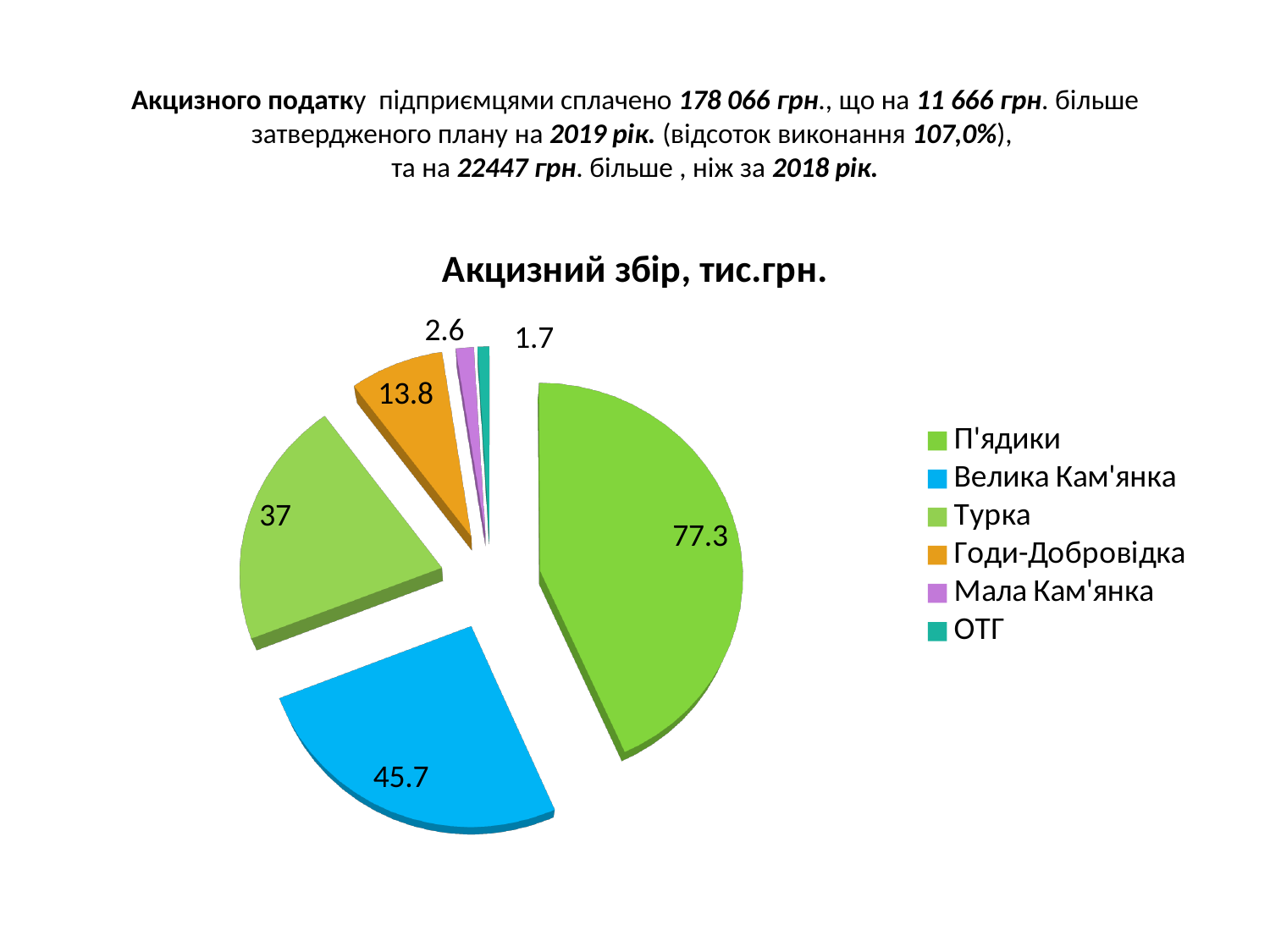

# Акцизного податку  підприємцями сплачено 178 066 грн., що на 11 666 грн. більше затвердженого плану на 2019 рік. (відсоток виконання 107,0%), та на 22447 грн. більше , ніж за 2018 рік.

[unsupported chart]